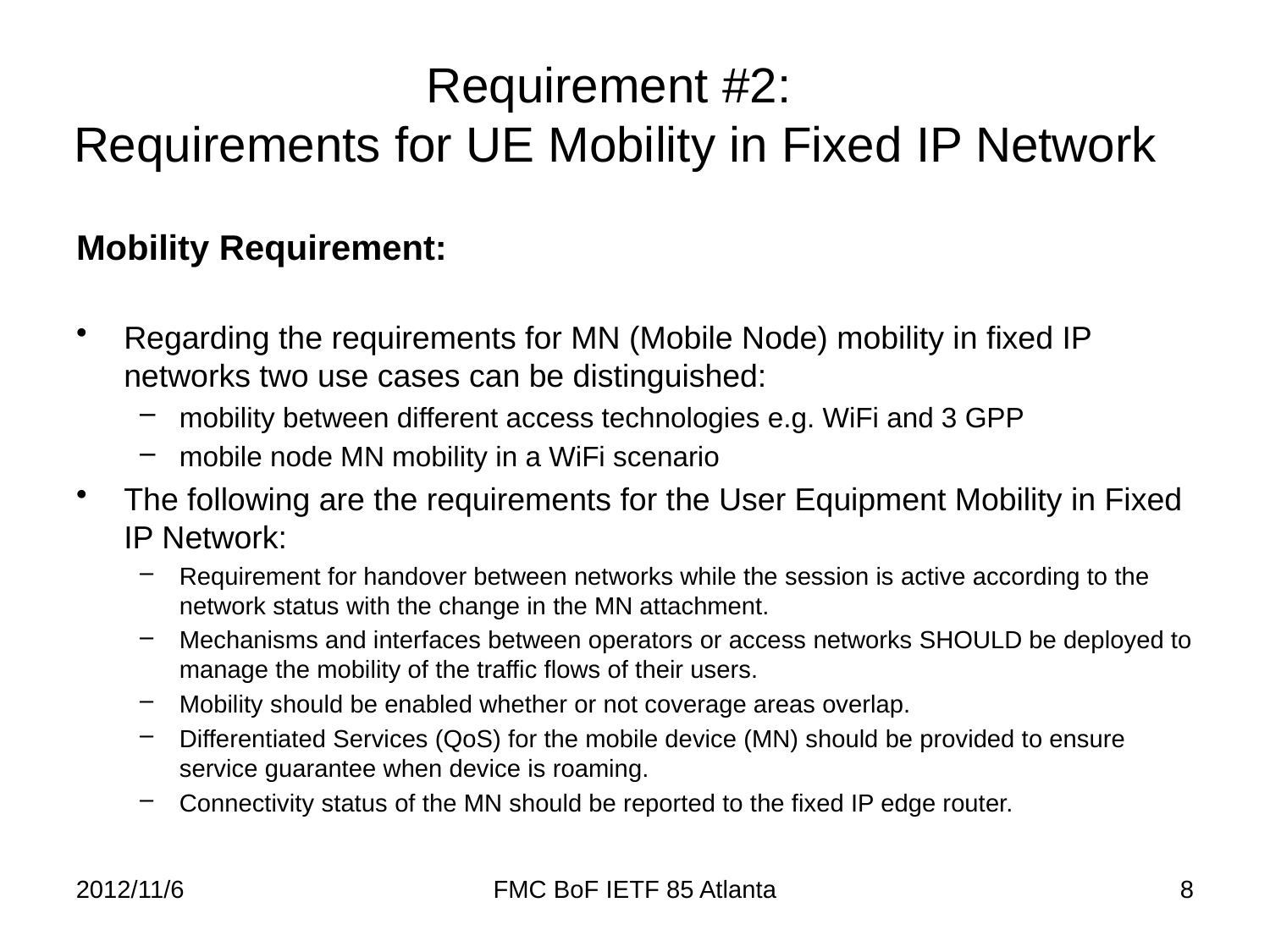

Requirement #2:
Requirements for UE Mobility in Fixed IP Network
Mobility Requirement:

Regarding the requirements for MN (Mobile Node) mobility in fixed IP networks two use cases can be distinguished:
mobility between different access technologies e.g. WiFi and 3 GPP
mobile node MN mobility in a WiFi scenario
The following are the requirements for the User Equipment Mobility in Fixed IP Network:
Requirement for handover between networks while the session is active according to the network status with the change in the MN attachment.
Mechanisms and interfaces between operators or access networks SHOULD be deployed to manage the mobility of the traffic flows of their users.
Mobility should be enabled whether or not coverage areas overlap.
Differentiated Services (QoS) for the mobile device (MN) should be provided to ensure service guarantee when device is roaming.
Connectivity status of the MN should be reported to the fixed IP edge router.
2012/11/6
FMC BoF IETF 85 Atlanta
8